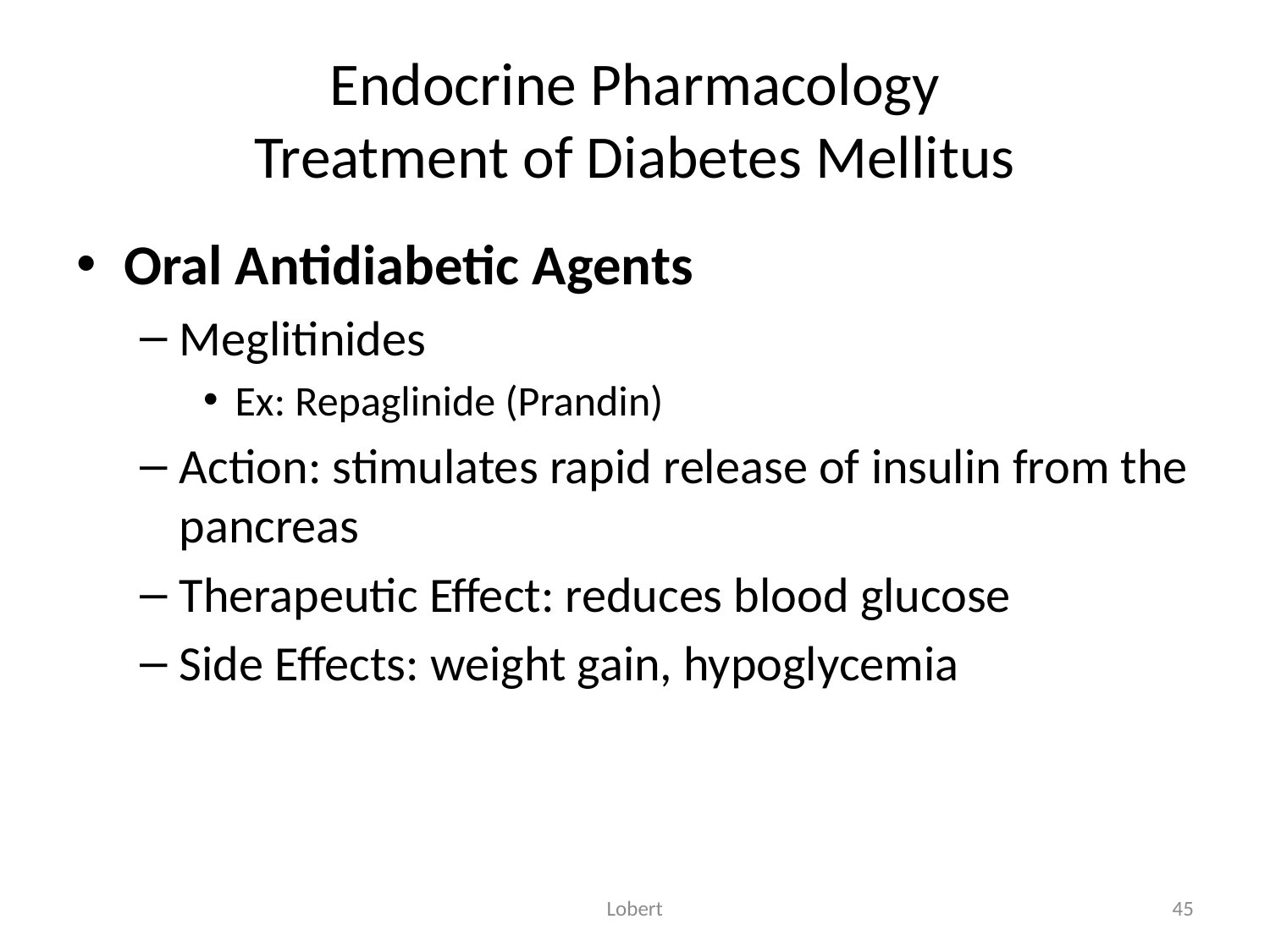

# Endocrine Pharmacology Treatment of Diabetes Mellitus
Oral Antidiabetic Agents
Meglitinides
Ex: Repaglinide (Prandin)
Action: stimulates rapid release of insulin from the pancreas
Therapeutic Effect: reduces blood glucose
Side Effects: weight gain, hypoglycemia

Lobert
45